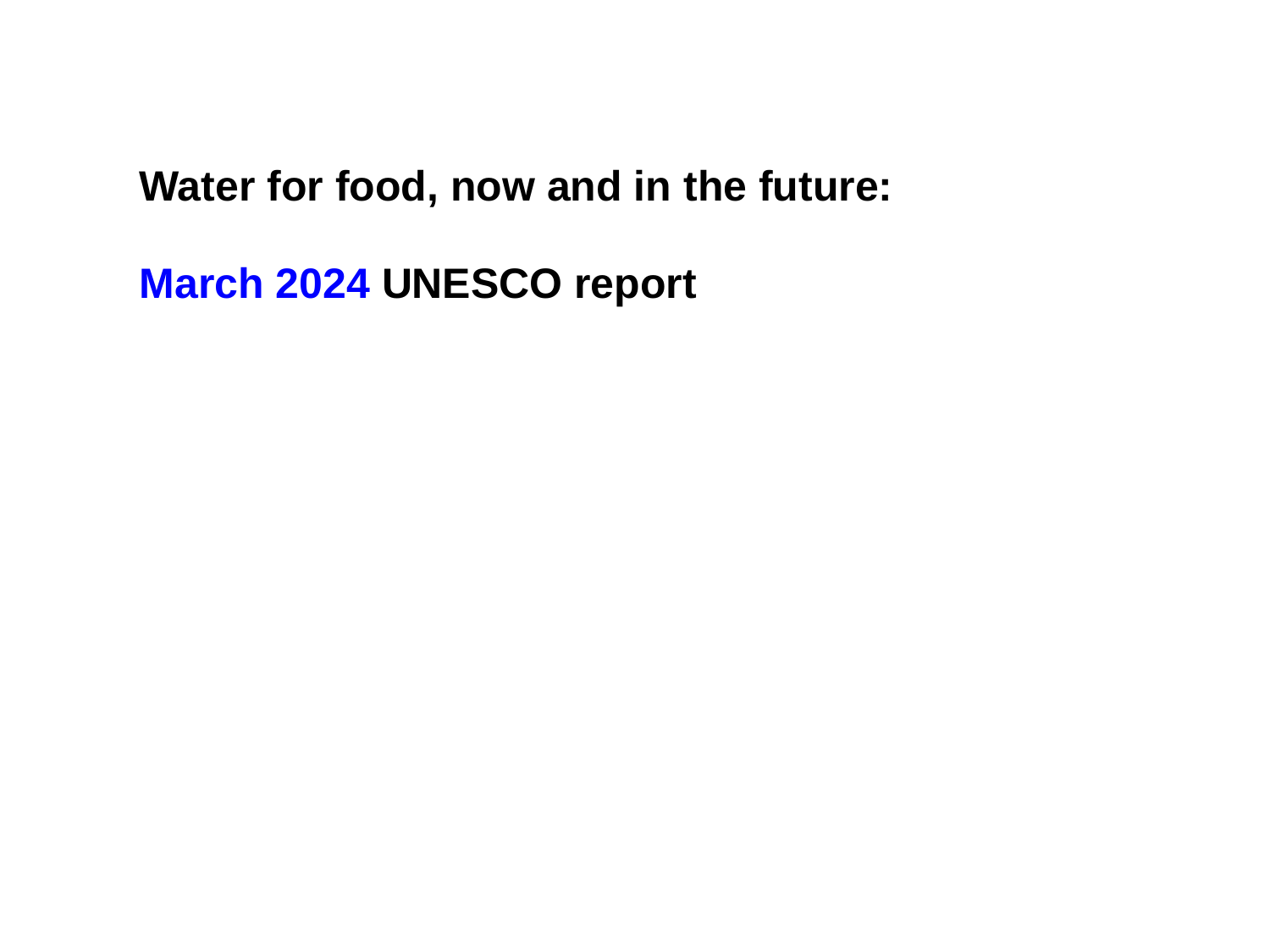

Water for food, now and in the future:
March 2024 UNESCO report